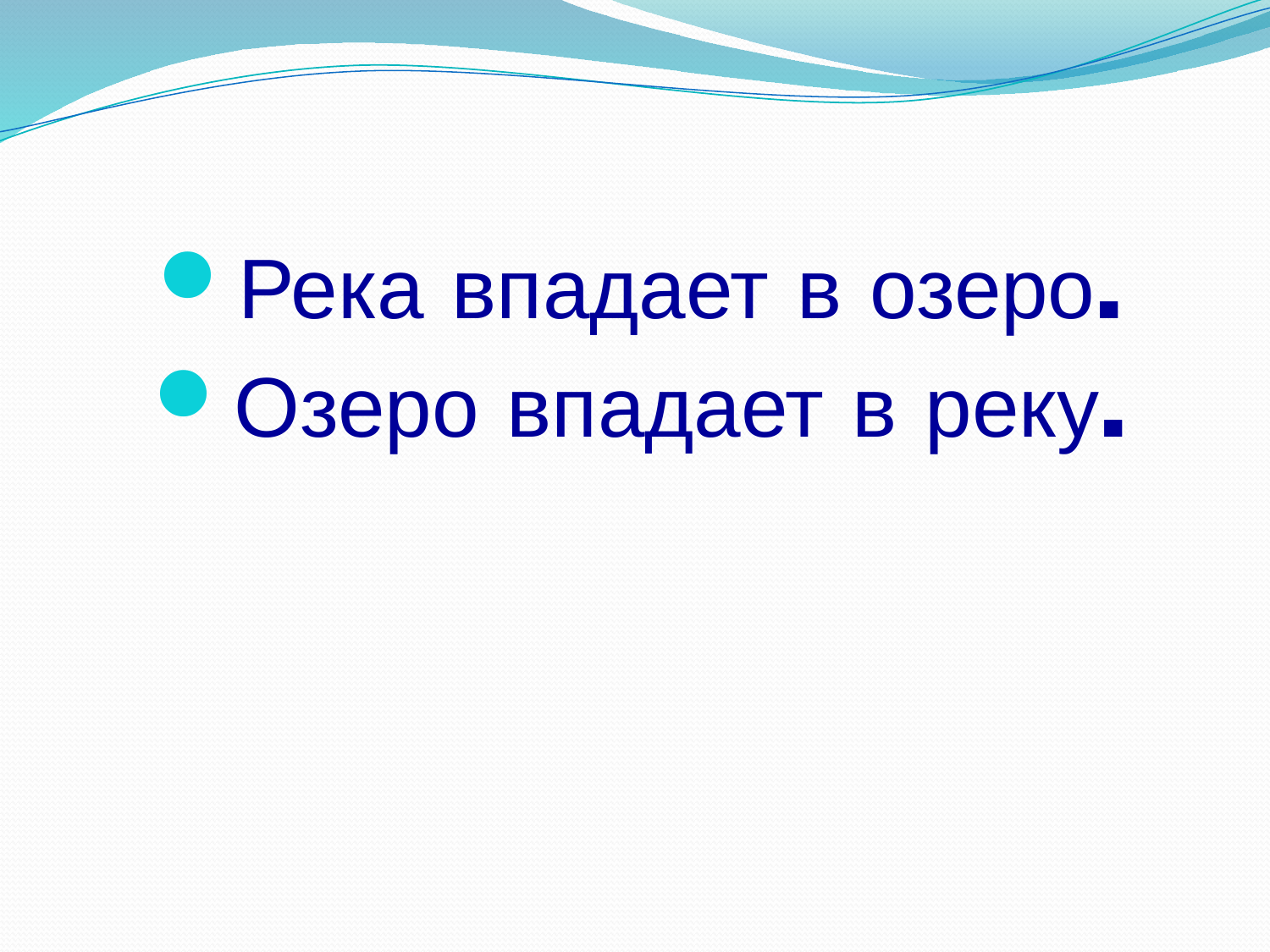

#
Река впадает в озеро.
Озеро впадает в реку.